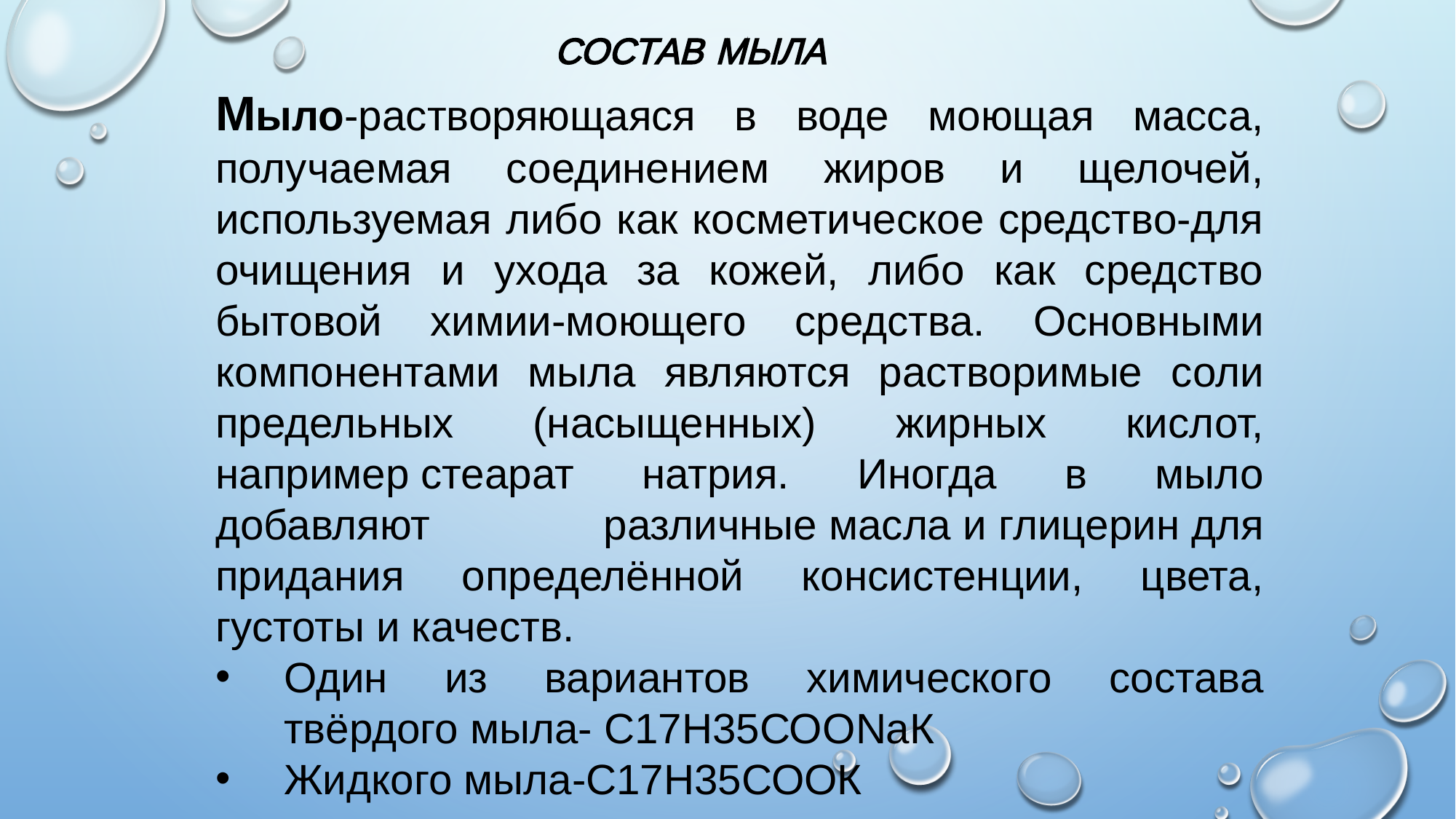

СОстав мыла
Мыло-растворяющаяся в воде моющая масса, получаемая соединением жиров и щелочей, используемая либо как косметическое средство-для очищения и ухода за кожей, либо как средство бытовой химии-моющего средства. Основными компонентами мыла являются растворимые соли предельных (насыщенных) жирных кислот, например стеарат натрия. Иногда в мыло добавляют различные масла и глицерин для придания определённой консистенции, цвета, густоты и качеств.
Один из вариантов химического состава твёрдого мыла- С17Н35СООNaК
Жидкого мыла-С17Н35СООК